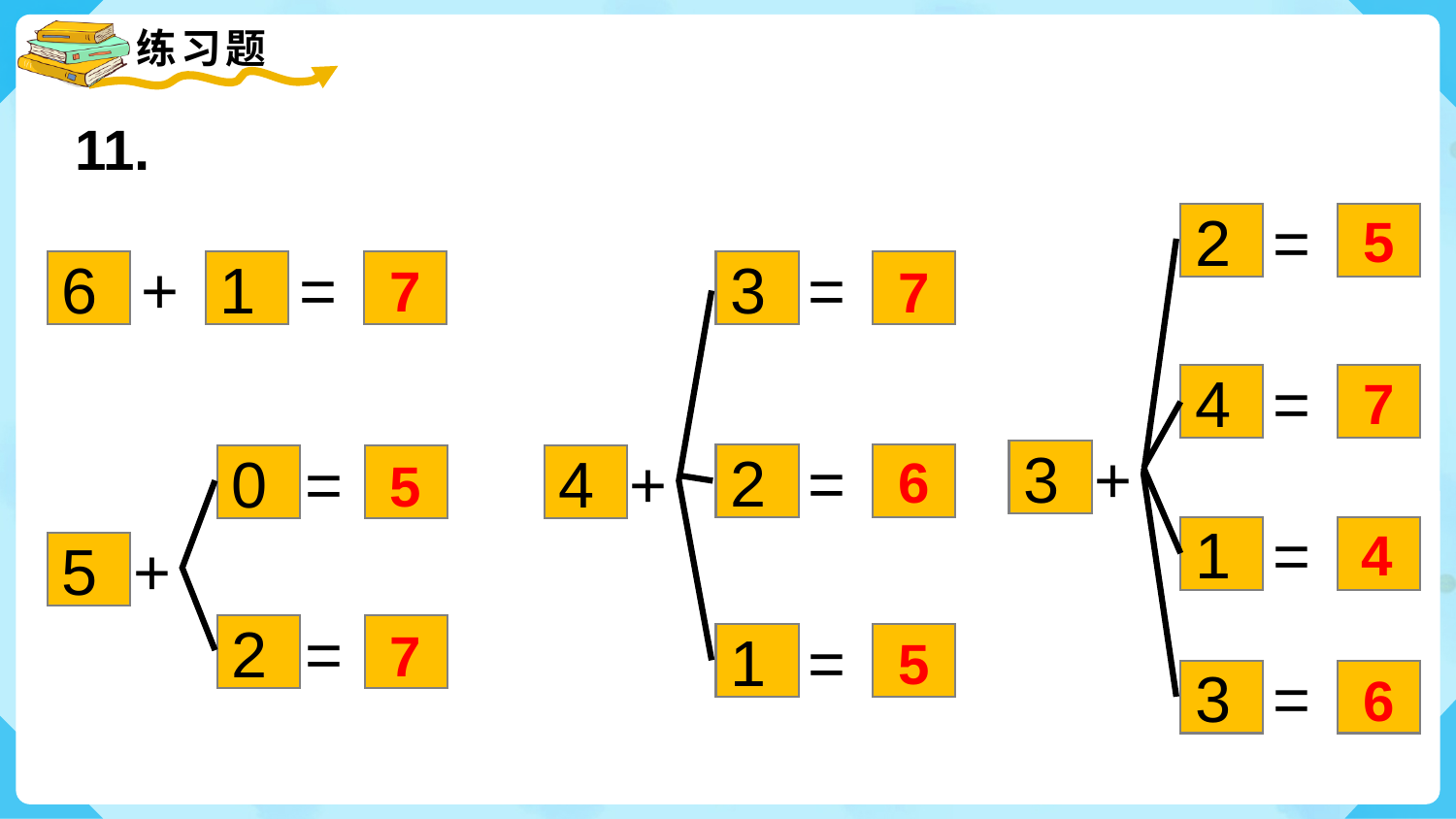

11.
5
2
=

7
7
6
+
1
=

0
=

5
+
2
=

3
=

2
=

4
+
1
=

7
4
=

6
3
+
5
4
1
=

7
5
6
3
=